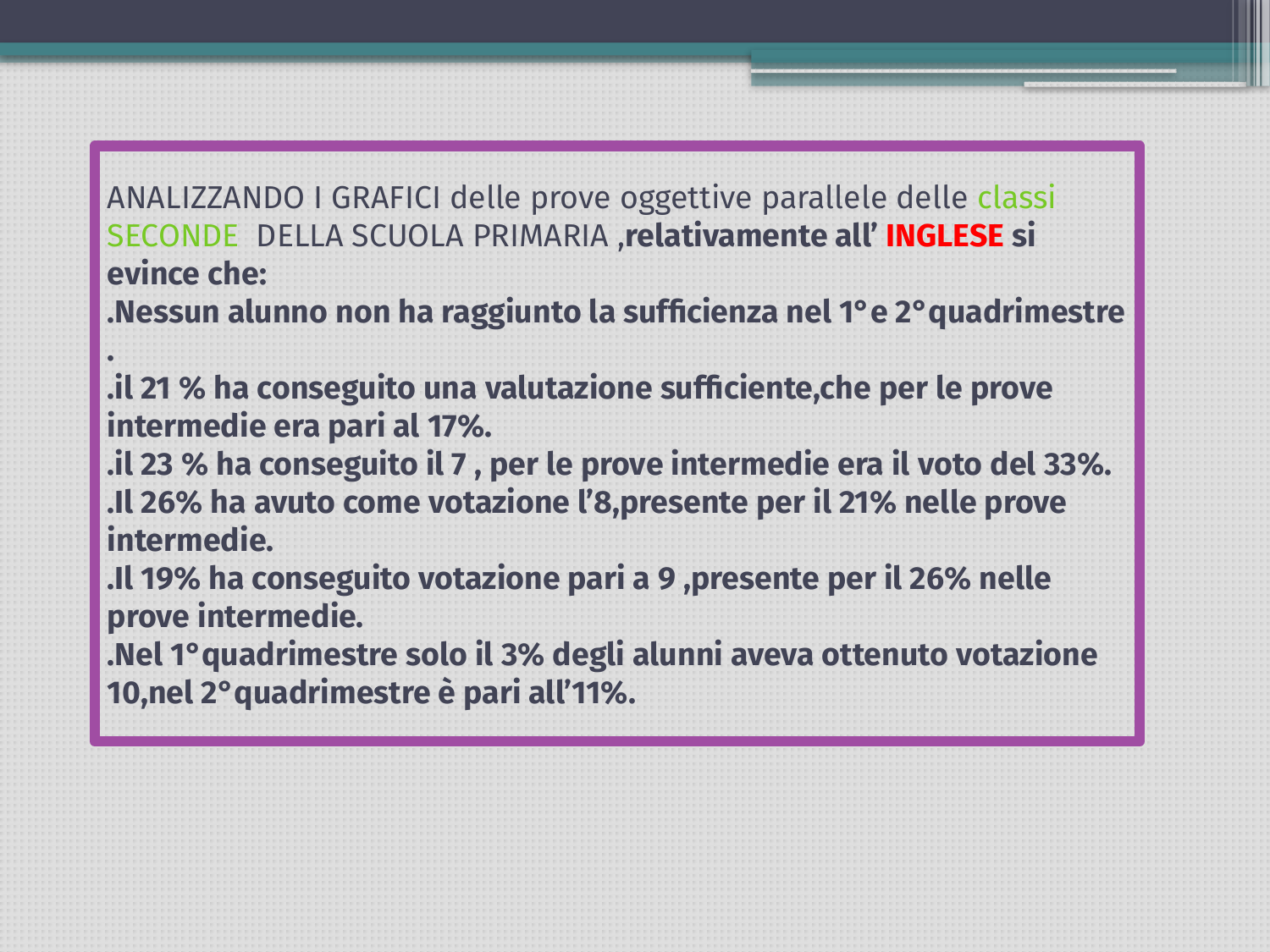

# ANALIZZANDO I GRAFICI delle prove oggettive parallele delle classi SECONDE  DELLA SCUOLA PRIMARIA ,relativamente all’ INGLESE si evince che: .Nessun alunno non ha raggiunto la sufficienza nel 1°e 2°quadrimestre . .il 21 % ha conseguito una valutazione sufficiente,che per le prove intermedie era pari al 17%. .il 23 % ha conseguito il 7 , per le prove intermedie era il voto del 33%. .Il 26% ha avuto come votazione l’8,presente per il 21% nelle prove intermedie. .Il 19% ha conseguito votazione pari a 9 ,presente per il 26% nelle prove intermedie. .Nel 1°quadrimestre solo il 3% degli alunni aveva ottenuto votazione 10,nel 2°quadrimestre è pari all’11%.